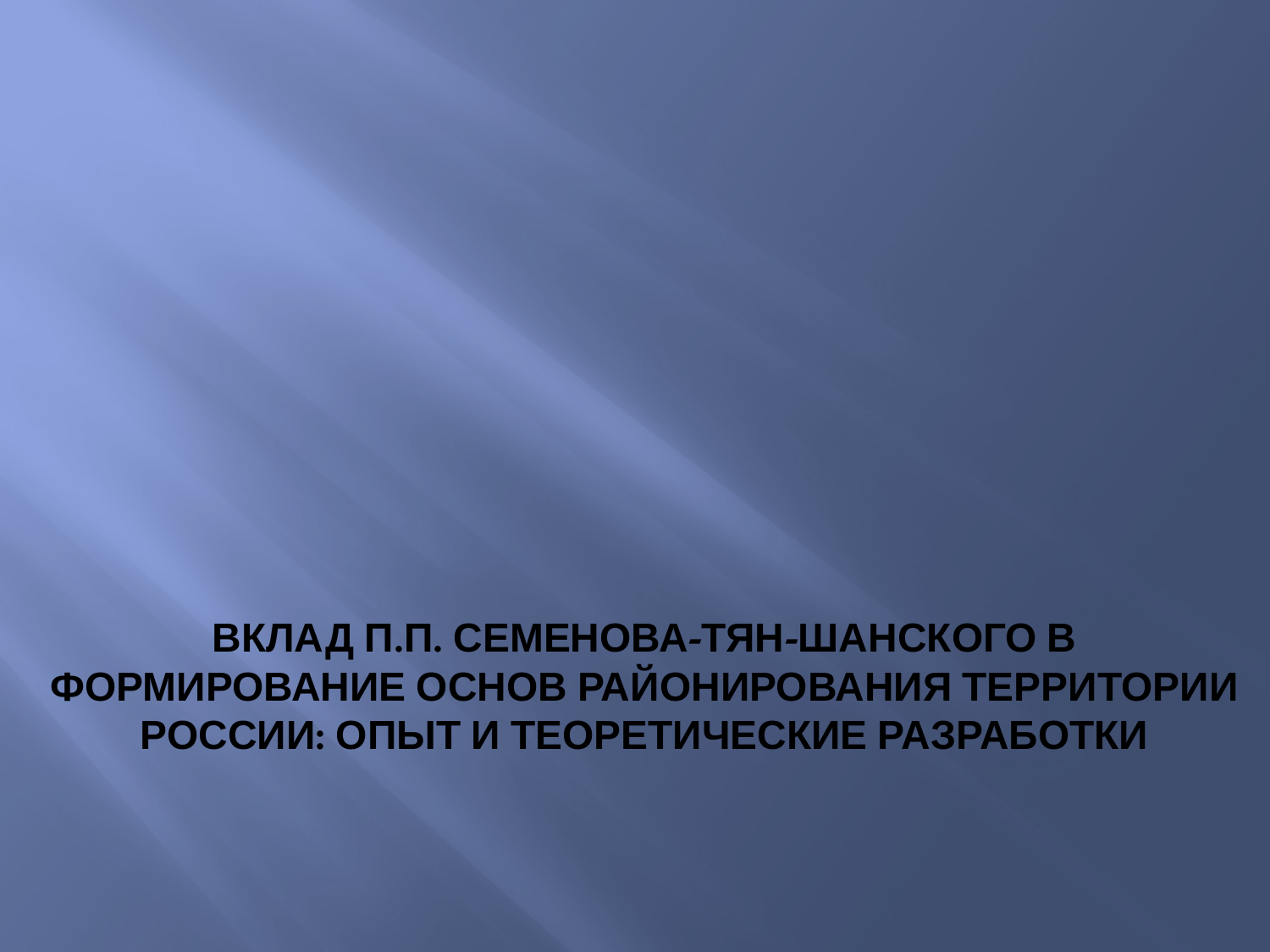

# Вклад П.П. Семенова-Тян-Шанского в формирование основ районирования территории России: опыт и теоретические разработки